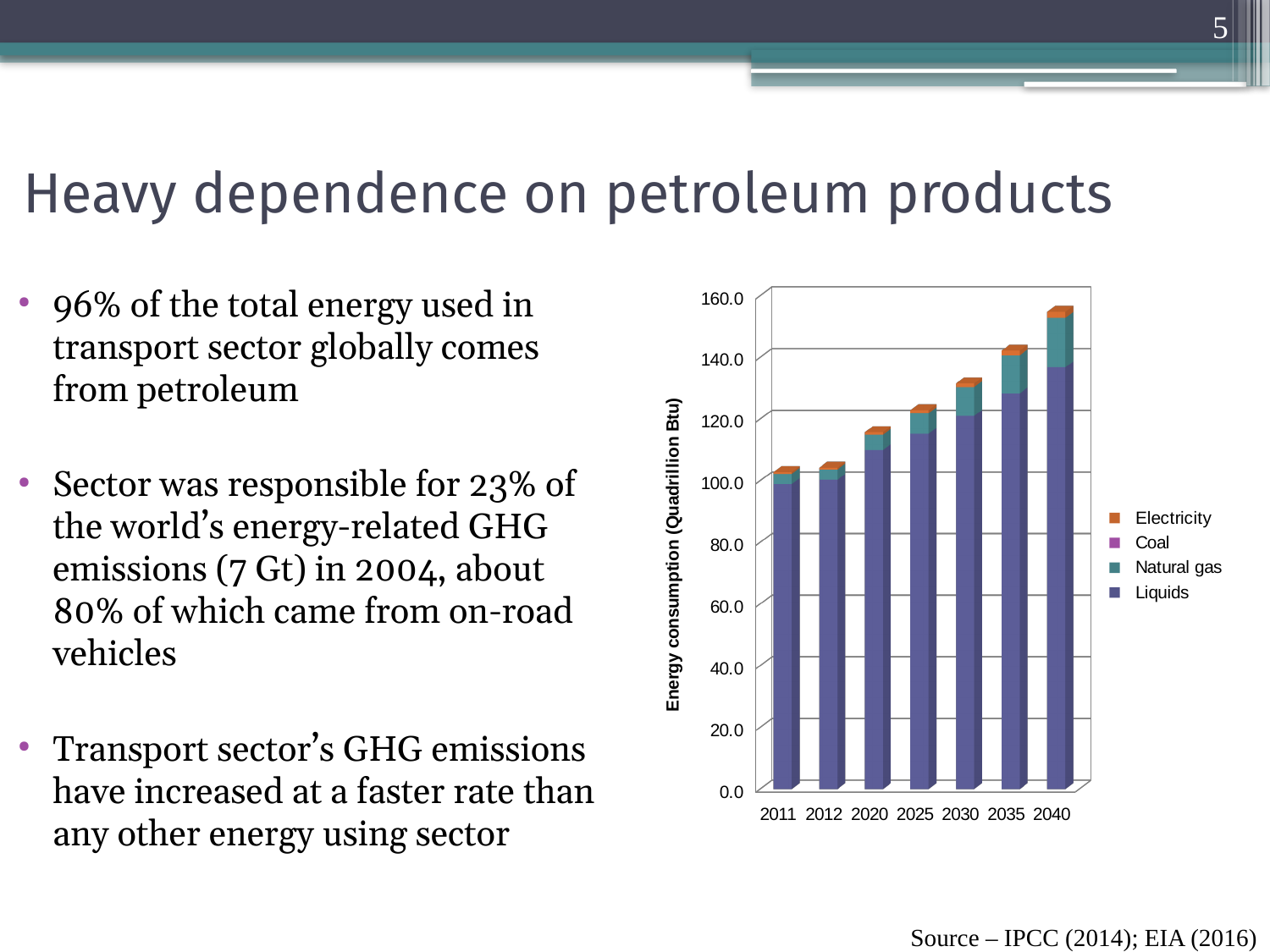

5
# Heavy dependence on petroleum products
96% of the total energy used in transport sector globally comes from petroleum

Sector was responsible for 23% of the world’s energy-related GHG emissions (7 Gt) in 2004, about 80% of which came from on-road vehicles

Transport sector’s GHG emissions have increased at a faster rate than any other energy using sector

[unsupported chart]

Source – IPCC (2014); EIA (2016)